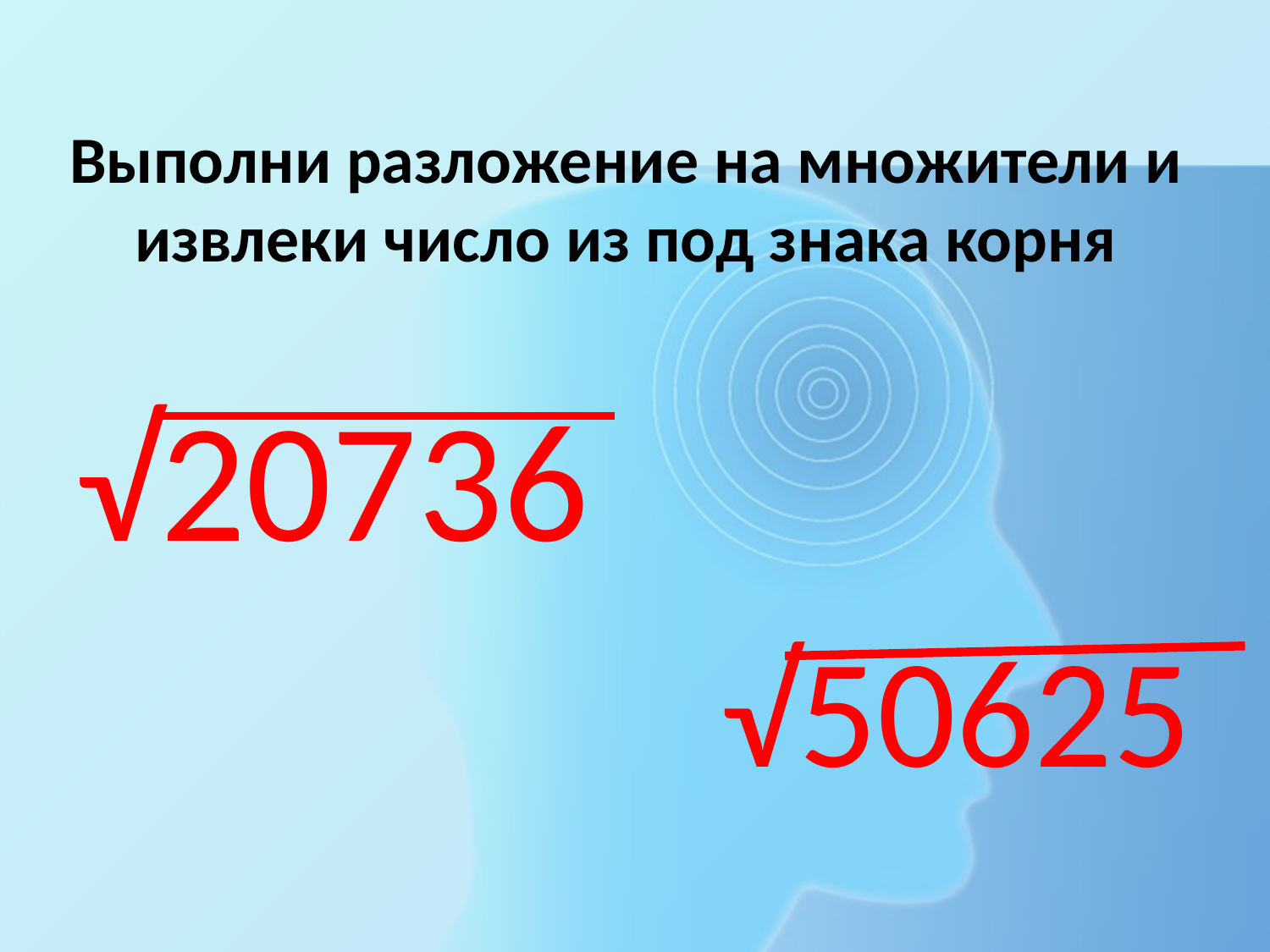

# Выполни разложение на множители и извлеки число из под знака корня
√20736
√50625